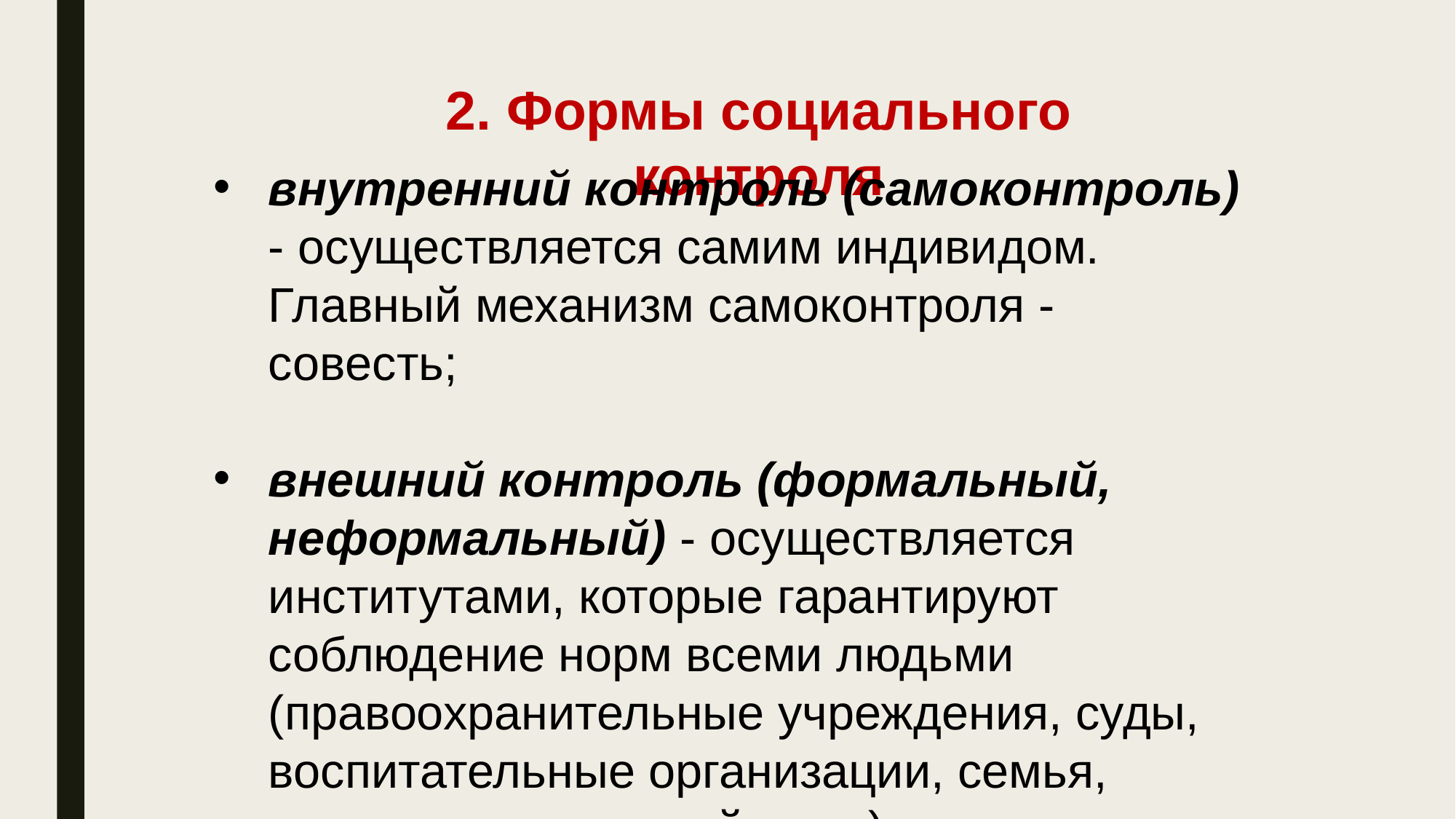

2. Формы социального контроля
внутренний контроль (самоконтроль) - осуществляется самим индивидом. Главный механизм самоконтроля - совесть;

внешний контроль (формальный, неформальный) - осуществляется институтами, которые гарантируют соблюдение норм всеми людьми (правоохранительные учреждения, суды, воспитательные организации, семья, школа, группа людей и т.п.).